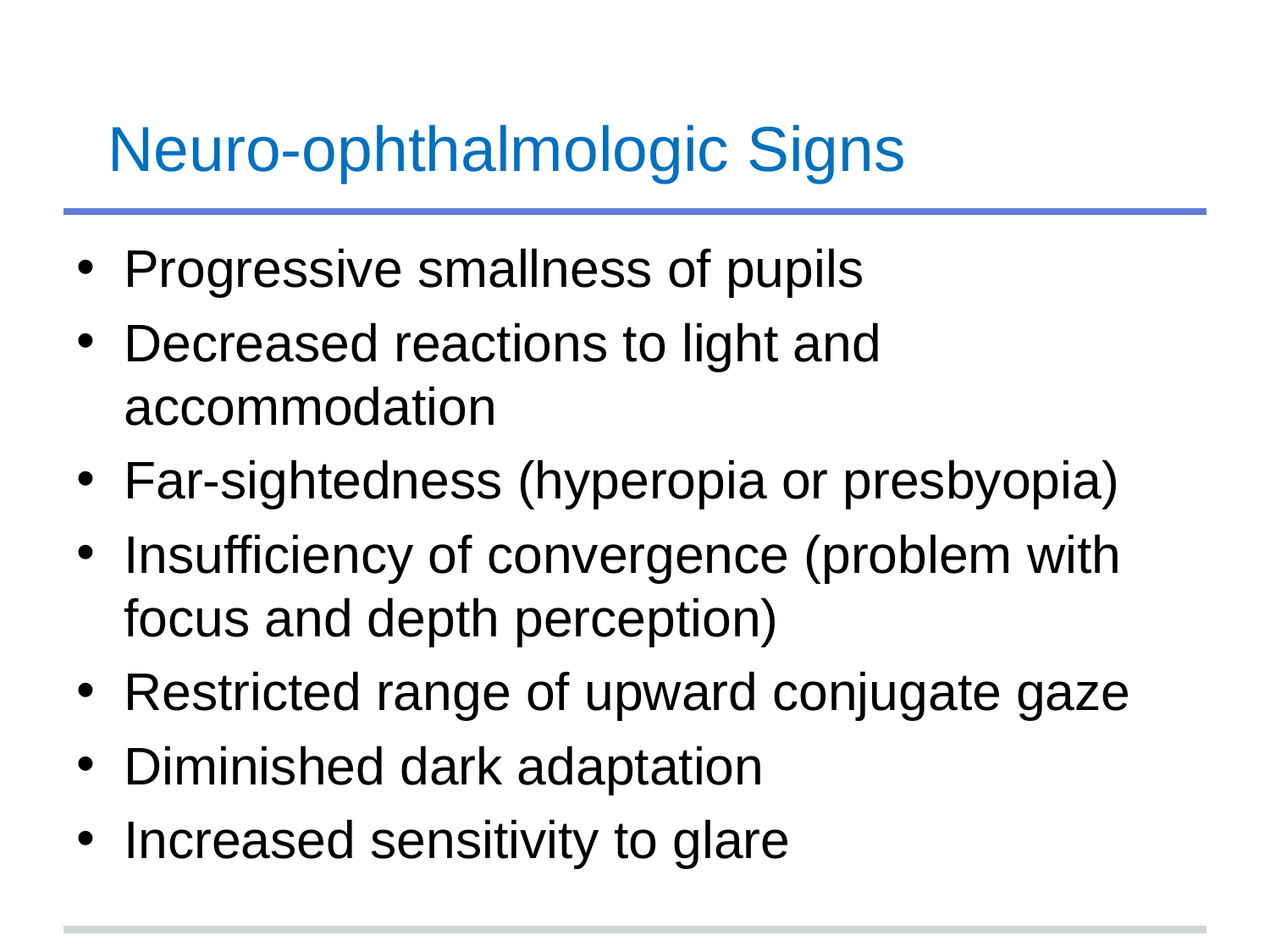

# Neuro-ophthalmologic Signs
Progressive smallness of pupils
Decreased reactions to light and accommodation
Far-sightedness (hyperopia or presbyopia)
Insufficiency of convergence (problem with focus and depth perception)
Restricted range of upward conjugate gaze
Diminished dark adaptation
Increased sensitivity to glare